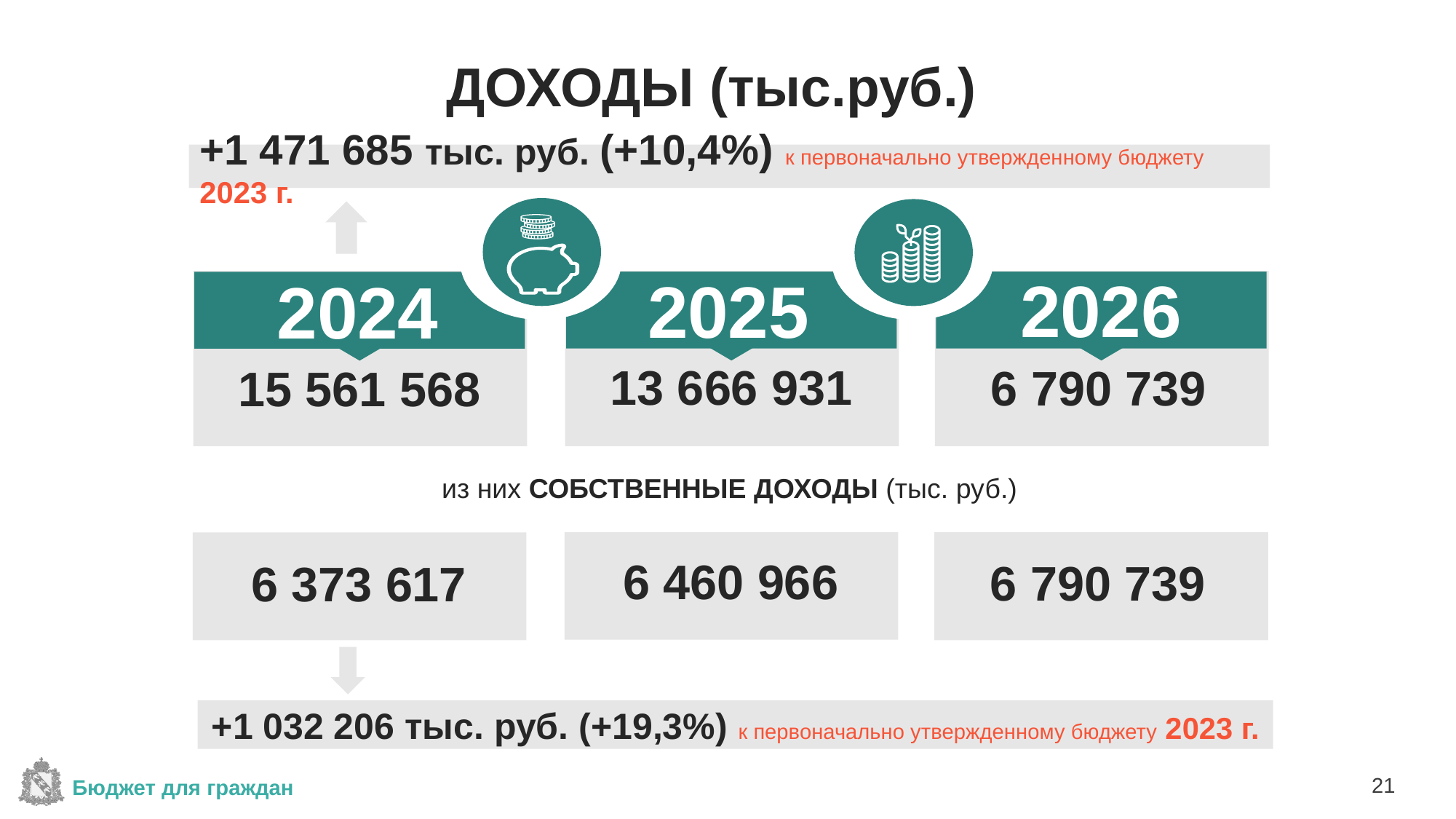

# ДОХОДЫ (тыс.руб.)
+1 471 685 тыс. руб. (+10,4%) к первоначально утвержденному бюджету 2023 г.

2026
2025
2024
13 666 931
6 790 739
15 561 568
из них СОБСТВЕННЫЕ ДОХОДЫ (тыс. руб.)

6 460 966
6 790 739
6 373 617

+1 032 206 тыс. руб. (+19,3%) к первоначально утвержденному бюджету 2023 г.